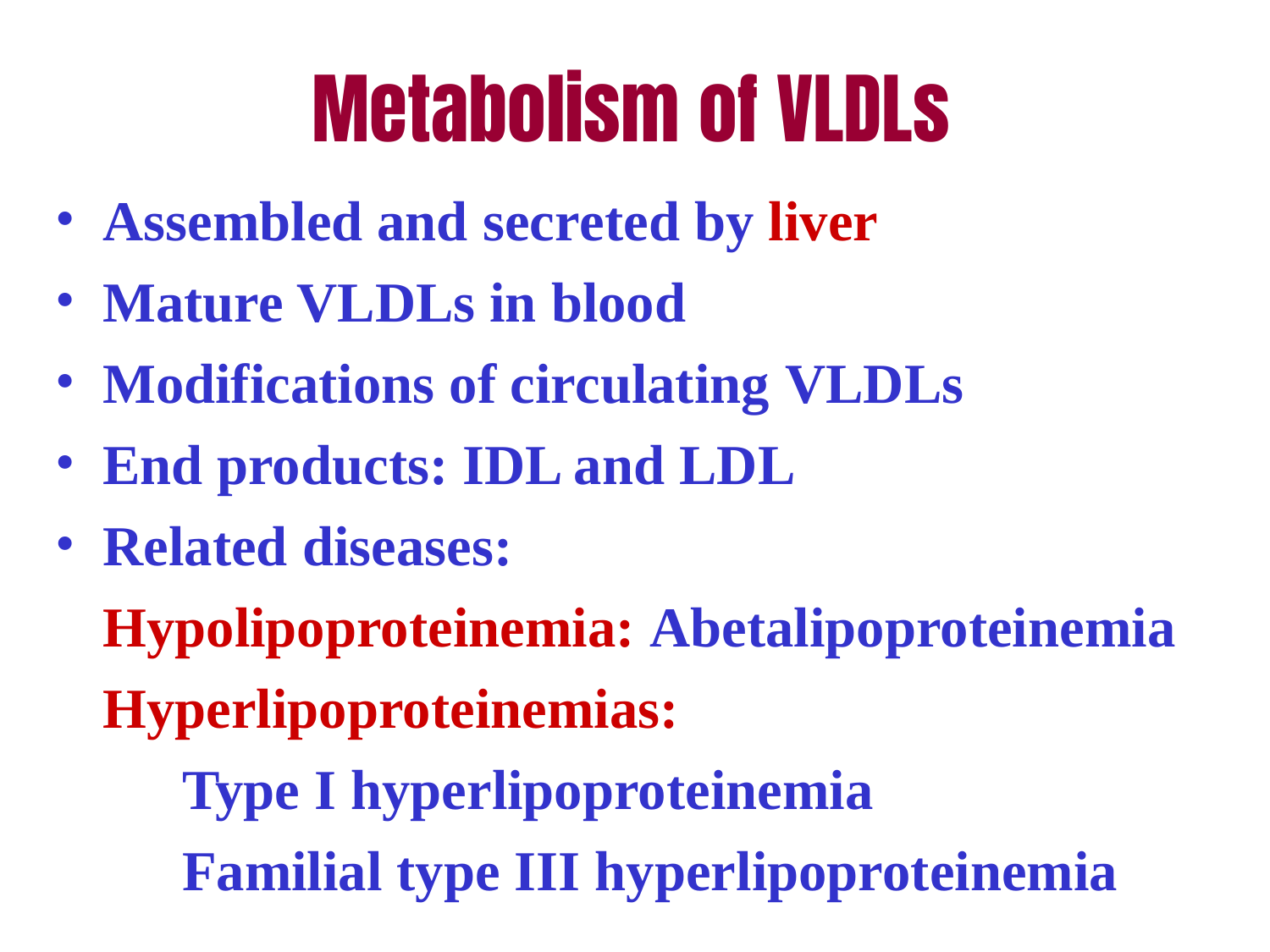

# Metabolism of VLDLs
Assembled and secreted by liver
Mature VLDLs in blood
Modifications of circulating VLDLs
End products: IDL and LDL
Related diseases:
Hypolipoproteinemia: Abetalipoproteinemia
Hyperlipoproteinemias:
Type I hyperlipoproteinemia
Familial type III hyperlipoproteinemia